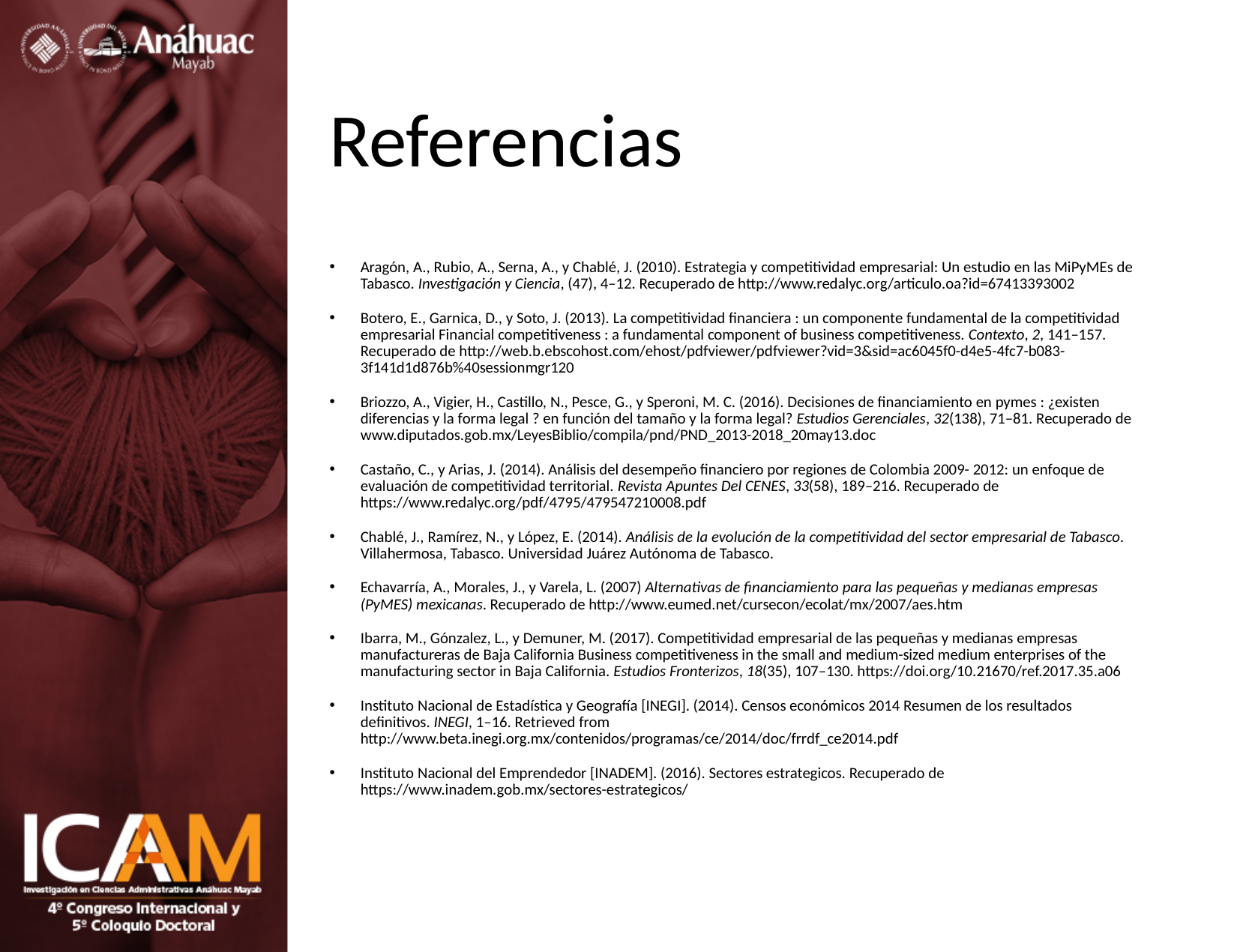

# Referencias
Aragón, A., Rubio, A., Serna, A., y Chablé, J. (2010). Estrategia y competitividad empresarial: Un estudio en las MiPyMEs de Tabasco. Investigación y Ciencia, (47), 4–12. Recuperado de http://www.redalyc.org/articulo.oa?id=67413393002
Botero, E., Garnica, D., y Soto, J. (2013). La competitividad financiera : un componente fundamental de la competitividad empresarial Financial competitiveness : a fundamental component of business competitiveness. Contexto, 2, 141–157. Recuperado de http://web.b.ebscohost.com/ehost/pdfviewer/pdfviewer?vid=3&sid=ac6045f0-d4e5-4fc7-b083-3f141d1d876b%40sessionmgr120
Briozzo, A., Vigier, H., Castillo, N., Pesce, G., y Speroni, M. C. (2016). Decisiones de financiamiento en pymes : ¿existen diferencias y la forma legal ? en función del tamaño y la forma legal? Estudios Gerenciales, 32(138), 71–81. Recuperado de www.diputados.gob.mx/LeyesBiblio/compila/pnd/PND_2013-2018_20may13.doc
Castaño, C., y Arias, J. (2014). Análisis del desempeño financiero por regiones de Colombia 2009- 2012: un enfoque de evaluación de competitividad territorial. Revista Apuntes Del CENES, 33(58), 189–216. Recuperado de https://www.redalyc.org/pdf/4795/479547210008.pdf
Chablé, J., Ramírez, N., y López, E. (2014). Análisis de la evolución de la competitividad del sector empresarial de Tabasco. Villahermosa, Tabasco. Universidad Juárez Autónoma de Tabasco.
Echavarría, A., Morales, J., y Varela, L. (2007) Alternativas de financiamiento para las pequeñas y medianas empresas (PyMES) mexicanas. Recuperado de http://www.eumed.net/cursecon/ecolat/mx/2007/aes.htm
Ibarra, M., Gónzalez, L., y Demuner, M. (2017). Competitividad empresarial de las pequeñas y medianas empresas manufactureras de Baja California Business competitiveness in the small and medium-sized medium enterprises of the manufacturing sector in Baja California. Estudios Fronterizos, 18(35), 107–130. https://doi.org/10.21670/ref.2017.35.a06
Instituto Nacional de Estadística y Geografía [INEGI]. (2014). Censos económicos 2014 Resumen de los resultados definitivos. INEGI, 1–16. Retrieved from http://www.beta.inegi.org.mx/contenidos/programas/ce/2014/doc/frrdf_ce2014.pdf
Instituto Nacional del Emprendedor [INADEM]. (2016). Sectores estrategicos. Recuperado de https://www.inadem.gob.mx/sectores-estrategicos/